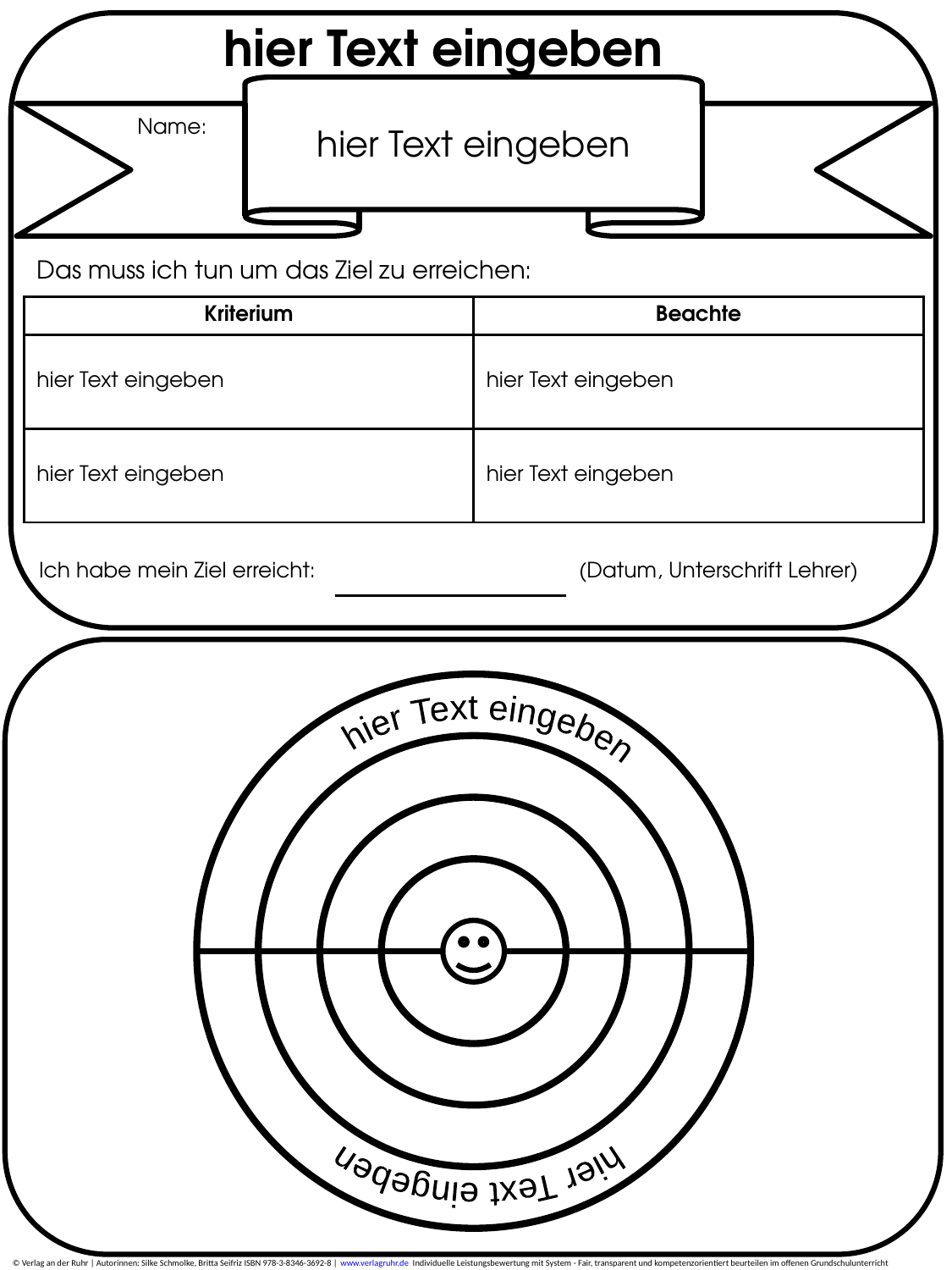

hier Text eingeben

hier Text eingeben
Name:
| Das muss ich tun um das Ziel zu erreichen: |  |
| --- | --- |
| Kriterium | Beachte |
| hier Text eingeben | hier Text eingeben |
| hier Text eingeben | hier Text eingeben |
| Ich habe mein Ziel erreicht: |  | (Datum, Unterschrift Lehrer) |
| --- | --- | --- |

hier Text eingeben
hier Text eingeben